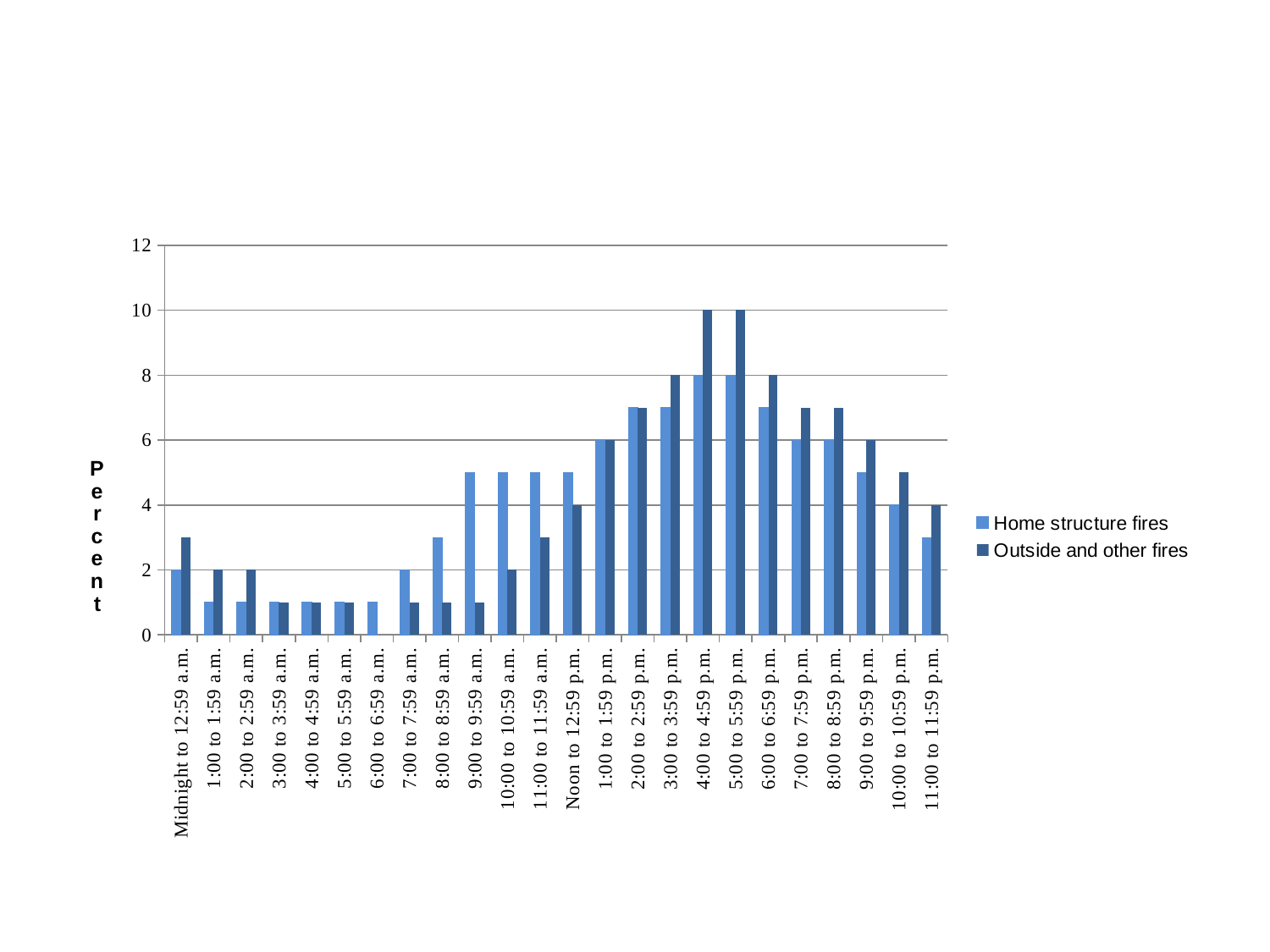

#

### Chart

| Category | Home structure fires | Outside and other fires |
|---|---|---|
| Midnight to 12:59 a.m. | 2.0 | 3.0 |
| 1:00 to 1:59 a.m. | 1.0 | 2.0 |
| 2:00 to 2:59 a.m. | 1.0 | 2.0 |
| 3:00 to 3:59 a.m. | 1.0 | 1.0 |
| 4:00 to 4:59 a.m. | 1.0 | 1.0 |
| 5:00 to 5:59 a.m. | 1.0 | 1.0 |
| 6:00 to 6:59 a.m. | 1.0 | None |
| 7:00 to 7:59 a.m. | 2.0 | 1.0 |
| 8:00 to 8:59 a.m. | 3.0 | 1.0 |
| 9:00 to 9:59 a.m. | 5.0 | 1.0 |
| 10:00 to 10:59 a.m. | 5.0 | 2.0 |
| 11:00 to 11:59 a.m. | 5.0 | 3.0 |
| Noon to 12:59 p.m. | 5.0 | 4.0 |
| 1:00 to 1:59 p.m. | 6.0 | 6.0 |
| 2:00 to 2:59 p.m. | 7.0 | 7.0 |
| 3:00 to 3:59 p.m. | 7.0 | 8.0 |
| 4:00 to 4:59 p.m. | 8.0 | 10.0 |
| 5:00 to 5:59 p.m. | 8.0 | 10.0 |
| 6:00 to 6:59 p.m. | 7.0 | 8.0 |
| 7:00 to 7:59 p.m. | 6.0 | 7.0 |
| 8:00 to 8:59 p.m. | 6.0 | 7.0 |
| 9:00 to 9:59 p.m. | 5.0 | 6.0 |
| 10:00 to 10:59 p.m. | 4.0 | 5.0 |
| 11:00 to 11:59 p.m. | 3.0 | 4.0 |